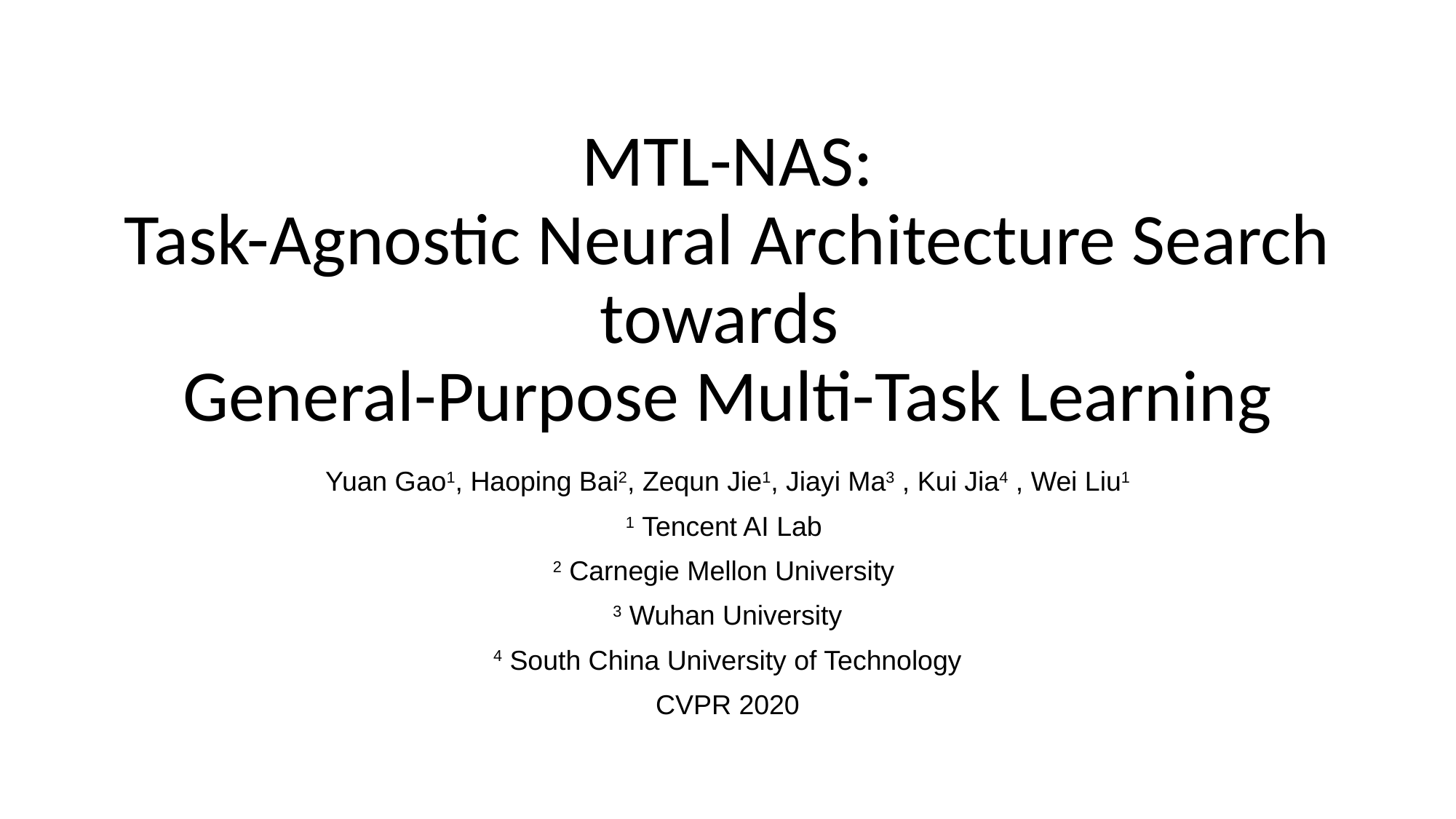

# MTL-NAS: Task-Agnostic Neural Architecture Search towards General-Purpose Multi-Task Learning
Yuan Gao1, Haoping Bai2, Zequn Jie1, Jiayi Ma3 , Kui Jia4 , Wei Liu1
1 Tencent AI Lab
2 Carnegie Mellon University
3 Wuhan University
4 South China University of Technology
CVPR 2020